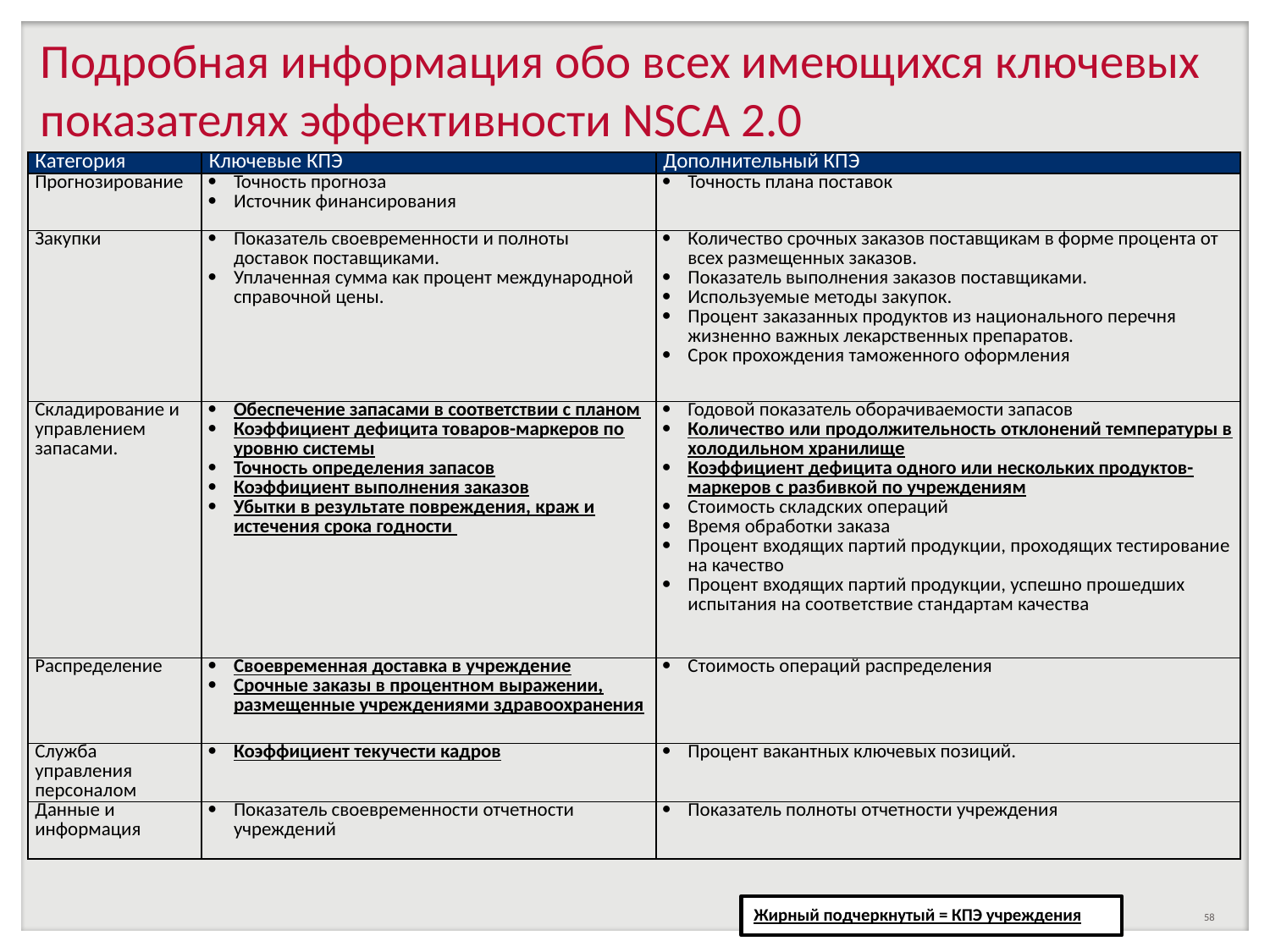

# Подробная информация обо всех имеющихся ключевых показателях эффективности NSCA 2.0

| Категория | Ключевые КПЭ | Дополнительный КПЭ |
| --- | --- | --- |
| Прогнозирование | Точность прогноза Источник финансирования | Точность плана поставок |
| Закупки | Показатель своевременности и полноты доставок поставщиками. Уплаченная сумма как процент международной справочной цены. | Количество срочных заказов поставщикам в форме процента от всех размещенных заказов. Показатель выполнения заказов поставщиками. Используемые методы закупок. Процент заказанных продуктов из национального перечня жизненно важных лекарственных препаратов. Срок прохождения таможенного оформления |
| Складирование и управлением запасами. | Обеспечение запасами в соответствии с планом Коэффициент дефицита товаров-маркеров по уровню системы Точность определения запасов Коэффициент выполнения заказов Убытки в результате повреждения, краж и истечения срока годности | Годовой показатель оборачиваемости запасов Количество или продолжительность отклонений температуры в холодильном хранилище Коэффициент дефицита одного или нескольких продуктов-маркеров с разбивкой по учреждениям Стоимость складских операций Время обработки заказа Процент входящих партий продукции, проходящих тестирование на качество Процент входящих партий продукции, успешно прошедших испытания на соответствие стандартам качества |
| Распределение | Своевременная доставка в учреждение Срочные заказы в процентном выражении, размещенные учреждениями здравоохранения | Стоимость операций распределения |
| Служба управления персоналом | Коэффициент текучести кадров | Процент вакантных ключевых позиций. |
| Данные и информация | Показатель своевременности отчетности учреждений | Показатель полноты отчетности учреждения |
Жирный подчеркнутый = КПЭ учреждения
58